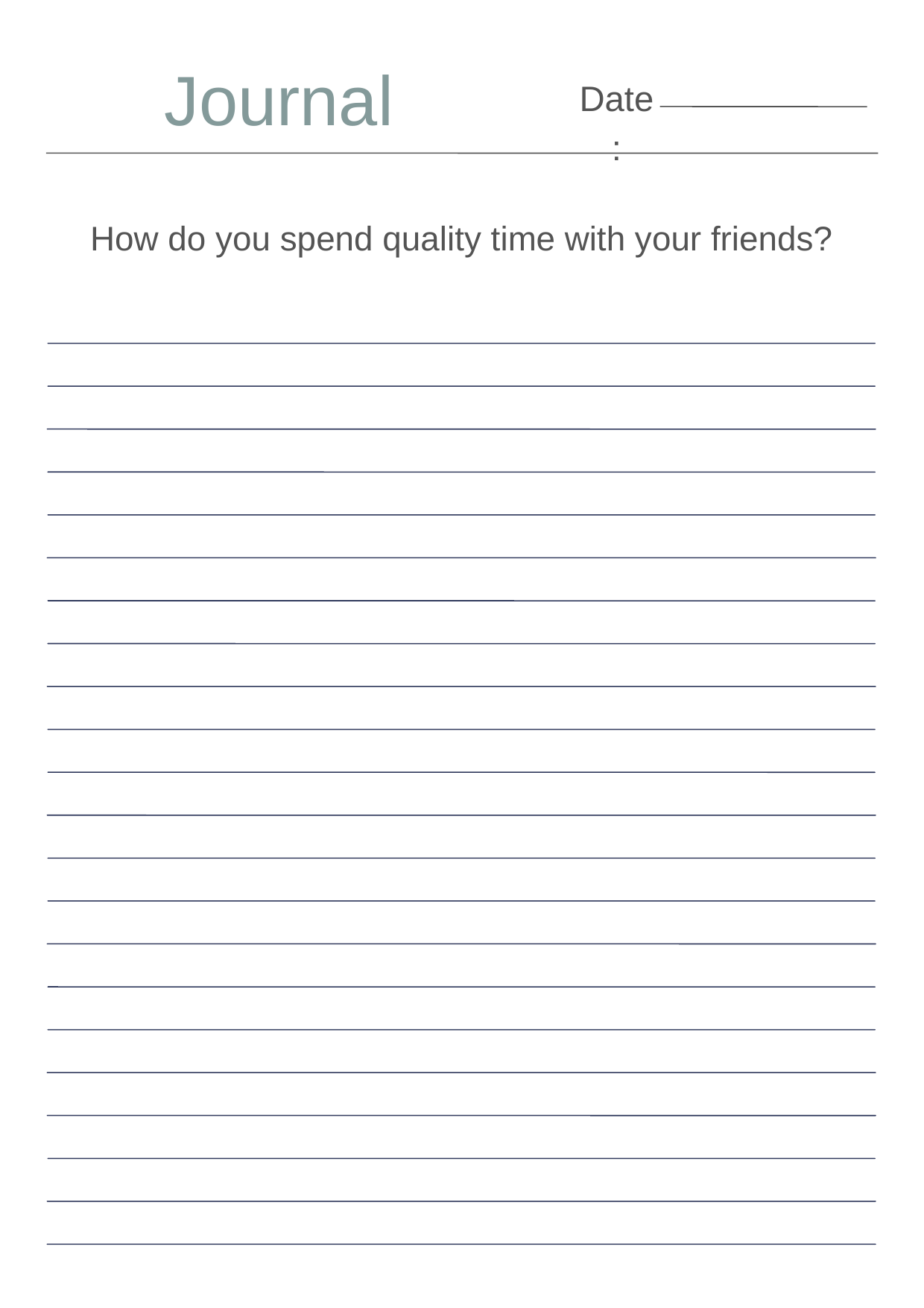

Journal
Date:

How do you spend quality time with your friends?